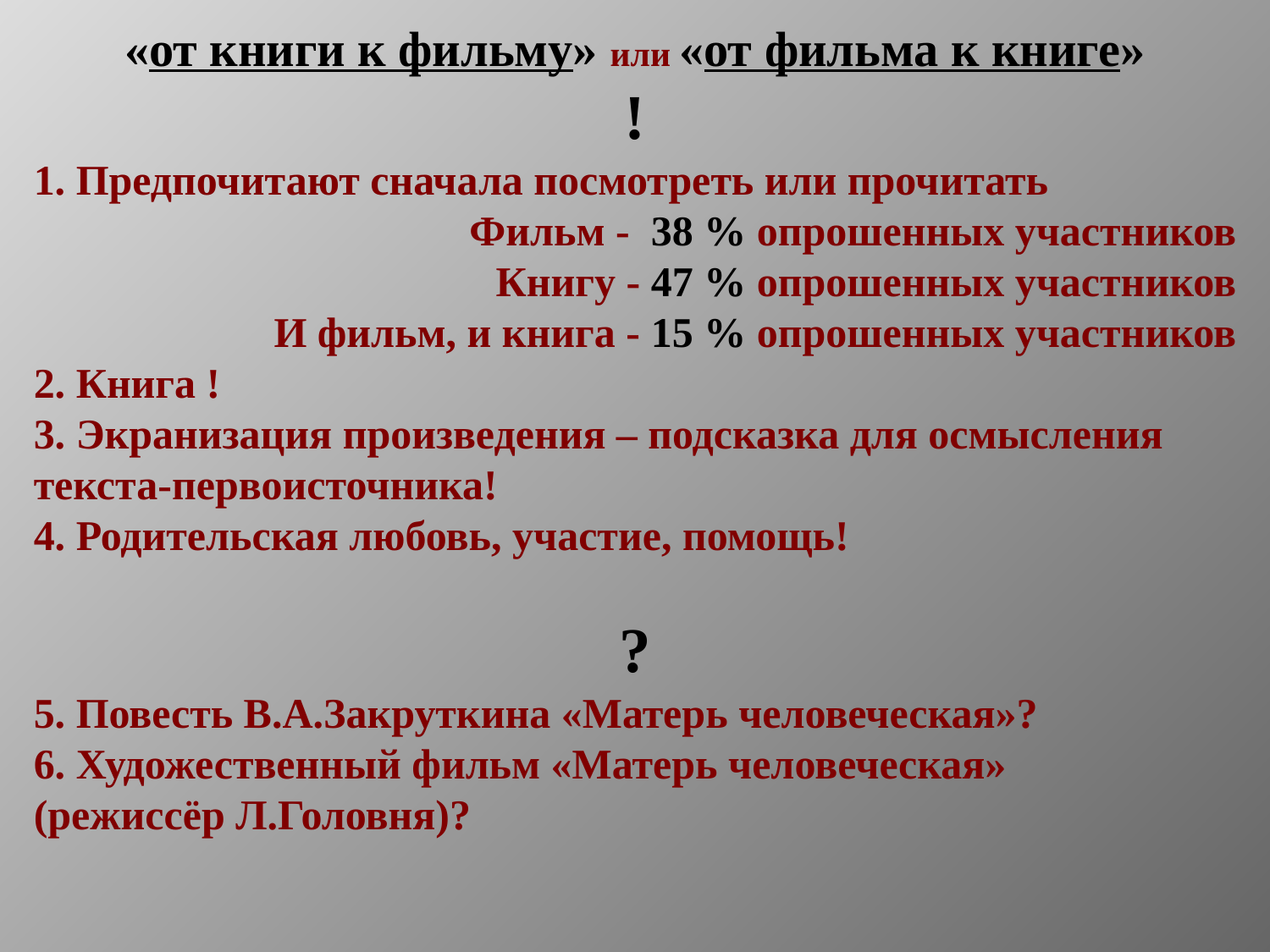

«от книги к фильму» или «от фильма к книге»
!
1. Предпочитают сначала посмотреть или прочитать
Фильм -  38 % опрошенных участников
Книгу - 47 % опрошенных участников
И фильм, и книга - 15 % опрошенных участников
2. Книга !
3. Экранизация произведения – подсказка для осмысления текста-первоисточника!
4. Родительская любовь, участие, помощь!

?
5. Повесть В.А.Закруткина «Матерь человеческая»?
6. Художественный фильм «Матерь человеческая»    (режиссёр Л.Головня)?